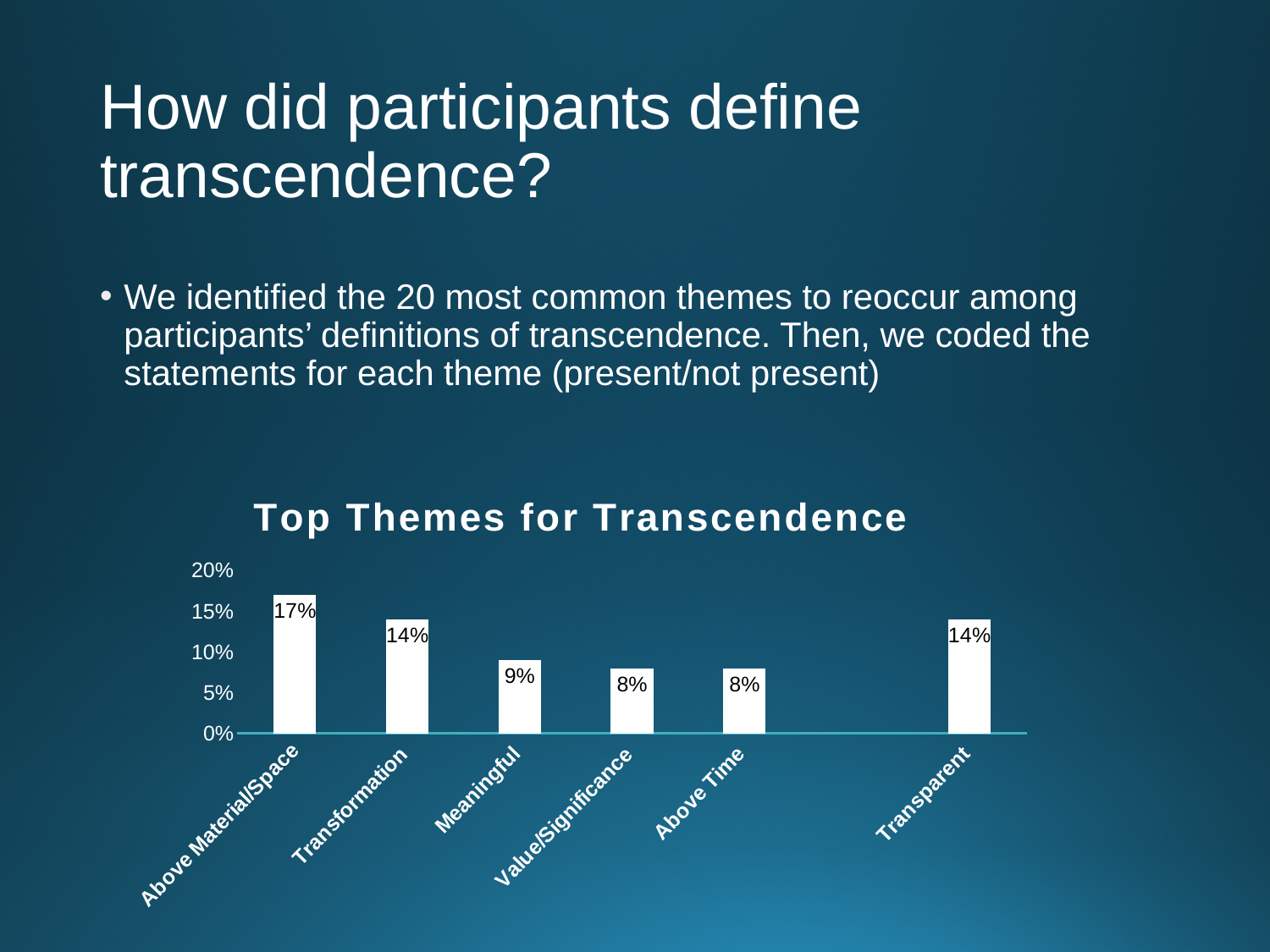

# How did participants define transcendence?
We identified the 20 most common themes to reoccur among participants’ definitions of transcendence. Then, we coded the statements for each theme (present/not present)

### Chart: Top Themes for Transcendence

| Category | Series 1 |
|---|---|
| Above Material/Space | 0.17 |
| Transformation  | 0.14 |
| Meaningful  | 0.09 |
| Value/Significance  | 0.08 |
| Above Time  | 0.08 |
|  | None |
| Transparent  | 0.14 |